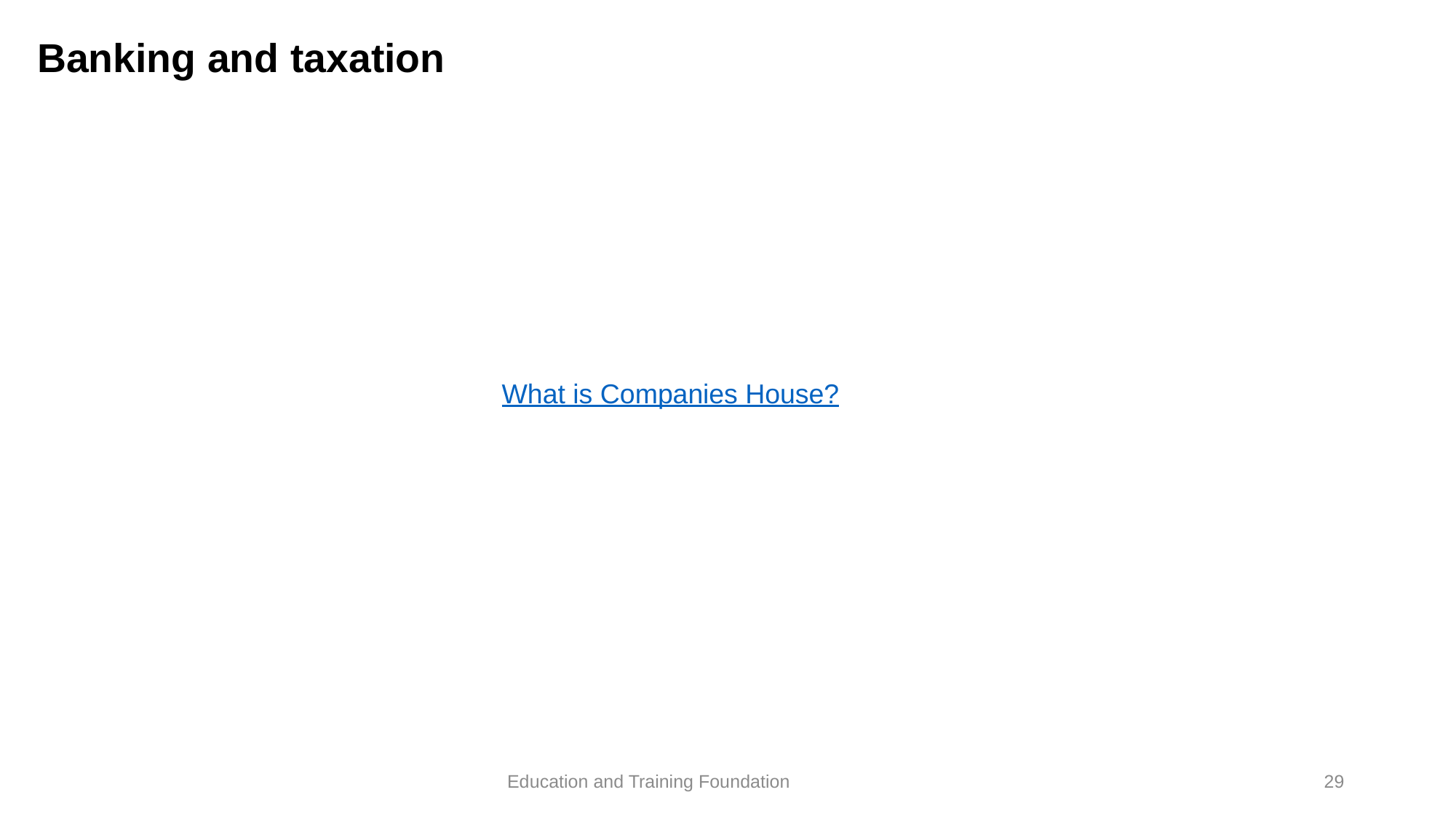

# Banking and taxation

What is Companies House?
29
Education and Training Foundation